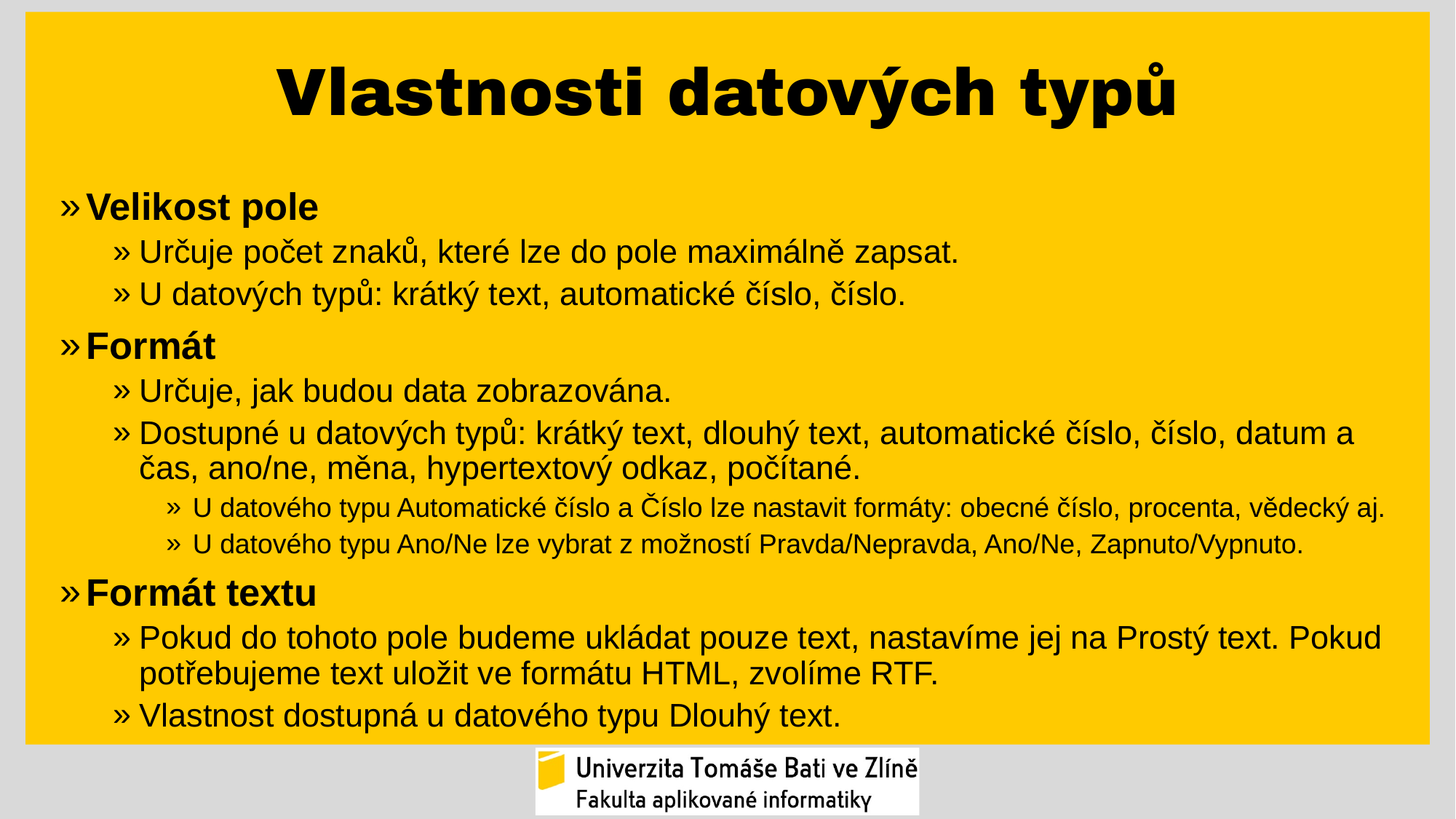

# Vlastnosti datových typů
Velikost pole
Určuje počet znaků, které lze do pole maximálně zapsat.
U datových typů: krátký text, automatické číslo, číslo.
Formát
Určuje, jak budou data zobrazována.
Dostupné u datových typů: krátký text, dlouhý text, automatické číslo, číslo, datum a čas, ano/ne, měna, hypertextový odkaz, počítané.
U datového typu Automatické číslo a Číslo lze nastavit formáty: obecné číslo, procenta, vědecký aj.
U datového typu Ano/Ne lze vybrat z možností Pravda/Nepravda, Ano/Ne, Zapnuto/Vypnuto.
Formát textu
Pokud do tohoto pole budeme ukládat pouze text, nastavíme jej na Prostý text. Pokud potřebujeme text uložit ve formátu HTML, zvolíme RTF.
Vlastnost dostupná u datového typu Dlouhý text.